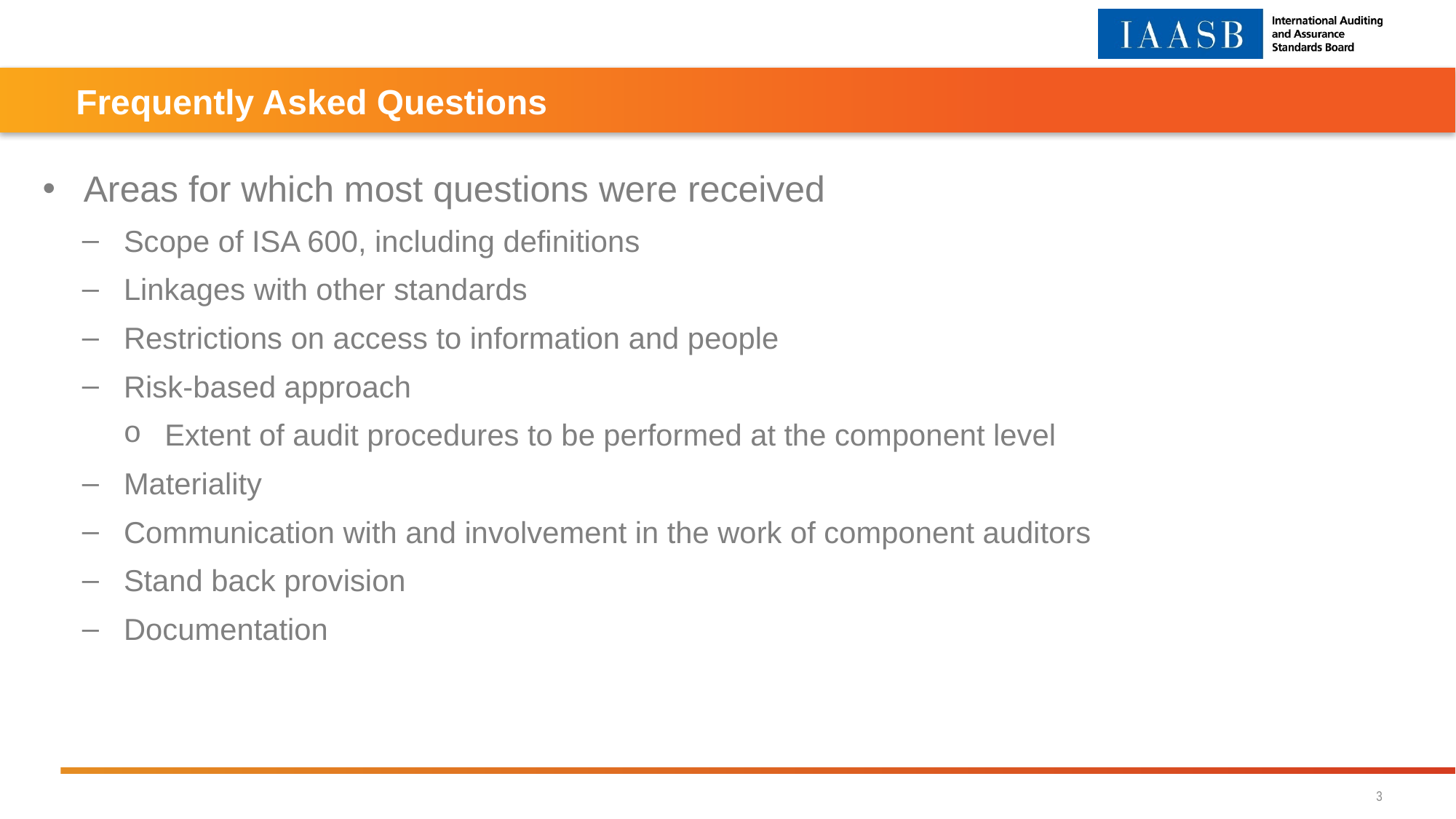

Frequently Asked Questions
Areas for which most questions were received
Scope of ISA 600, including definitions
Linkages with other standards
Restrictions on access to information and people
Risk-based approach
Extent of audit procedures to be performed at the component level
Materiality
Communication with and involvement in the work of component auditors
Stand back provision
Documentation

3